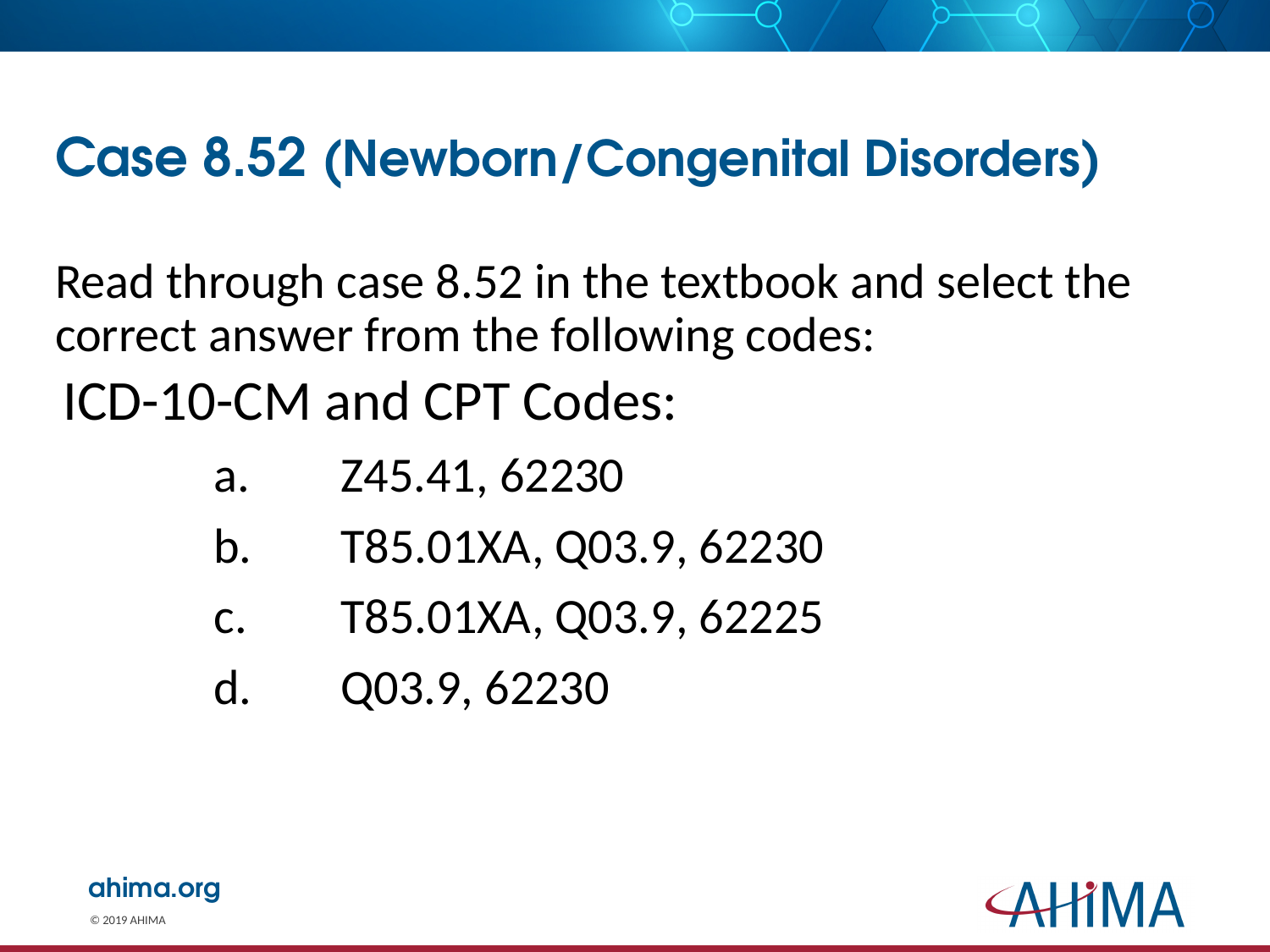

# Case 8.52 (Newborn/Congenital Disorders)

Read through case 8.52 in the textbook and select the correct answer from the following codes:
ICD-10-CM and CPT Codes:
		a.	Z45.41, 62230
		b.	T85.01XA, Q03.9, 62230
		c.	T85.01XA, Q03.9, 62225
		d.	Q03.9, 62230